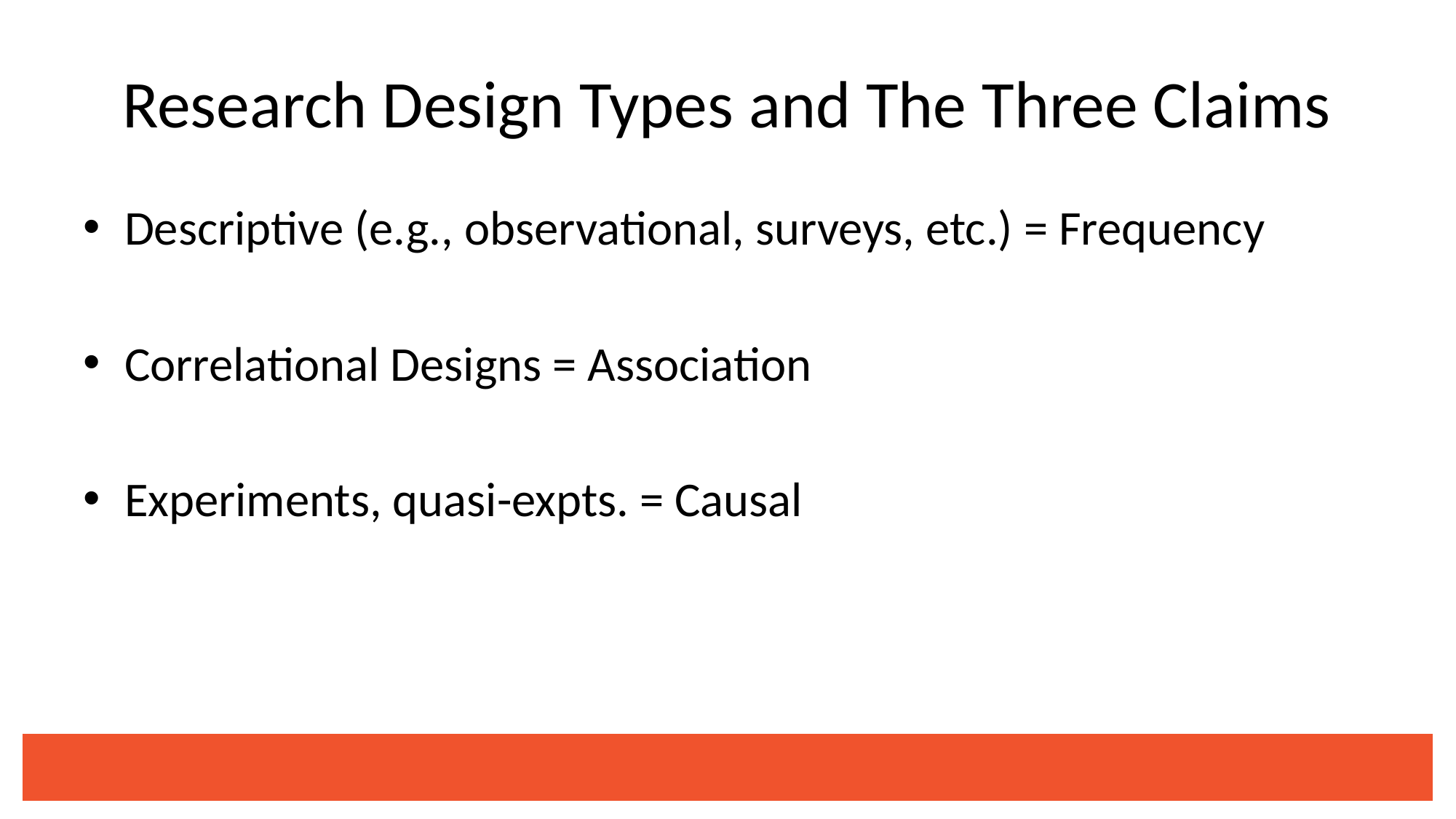

# Research Design Types and The Three Claims
Descriptive (e.g., observational, surveys, etc.) = Frequency

Correlational Designs = Association

Experiments, quasi-expts. = Causal